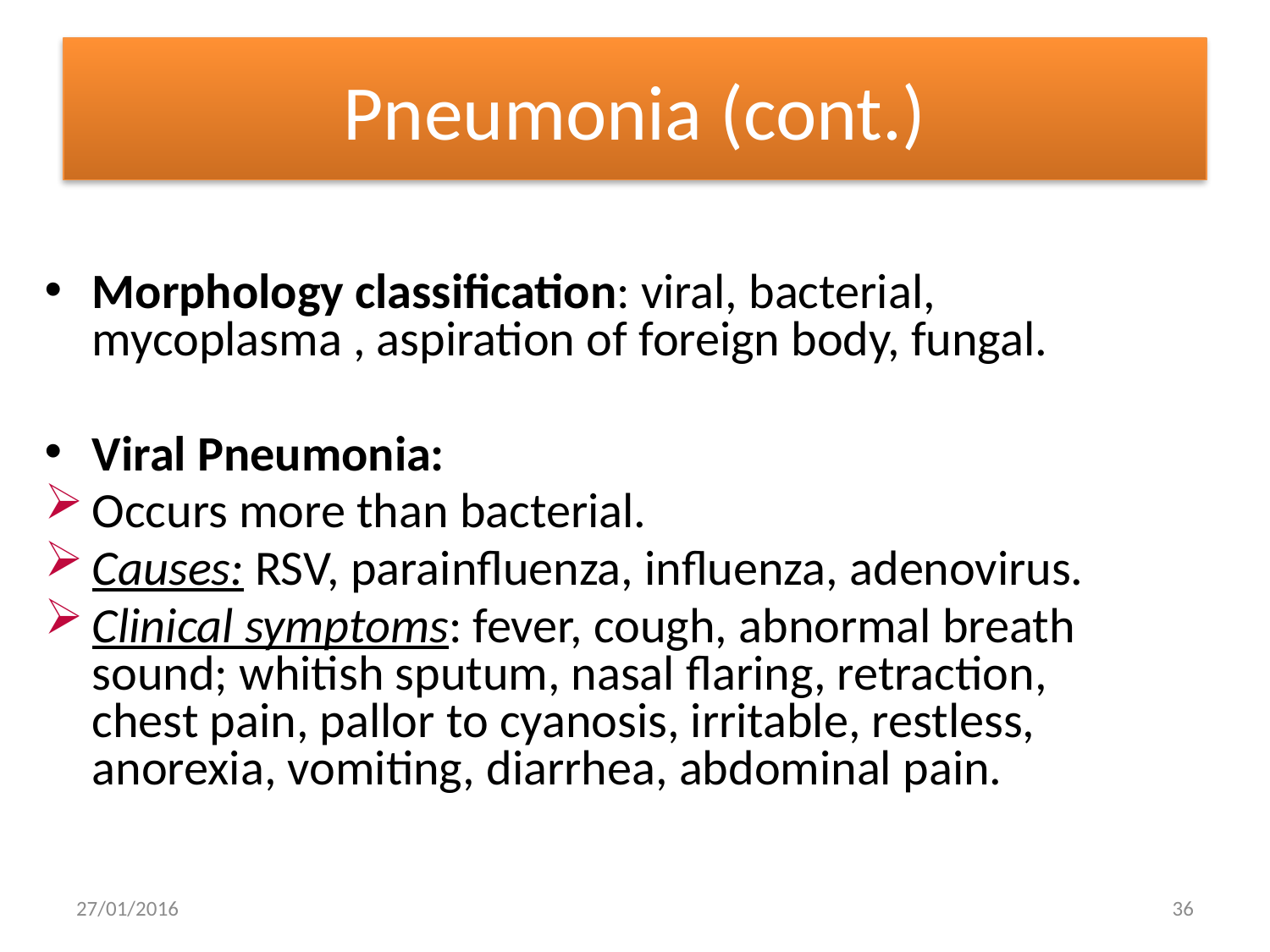

# Pneumonia (cont.)
Morphology classification: viral, bacterial, mycoplasma , aspiration of foreign body, fungal.

Viral Pneumonia:
Occurs more than bacterial.
Causes: RSV, parainfluenza, influenza, adenovirus.
Clinical symptoms: fever, cough, abnormal breath sound; whitish sputum, nasal flaring, retraction, chest pain, pallor to cyanosis, irritable, restless, anorexia, vomiting, diarrhea, abdominal pain.
27/01/2016
36